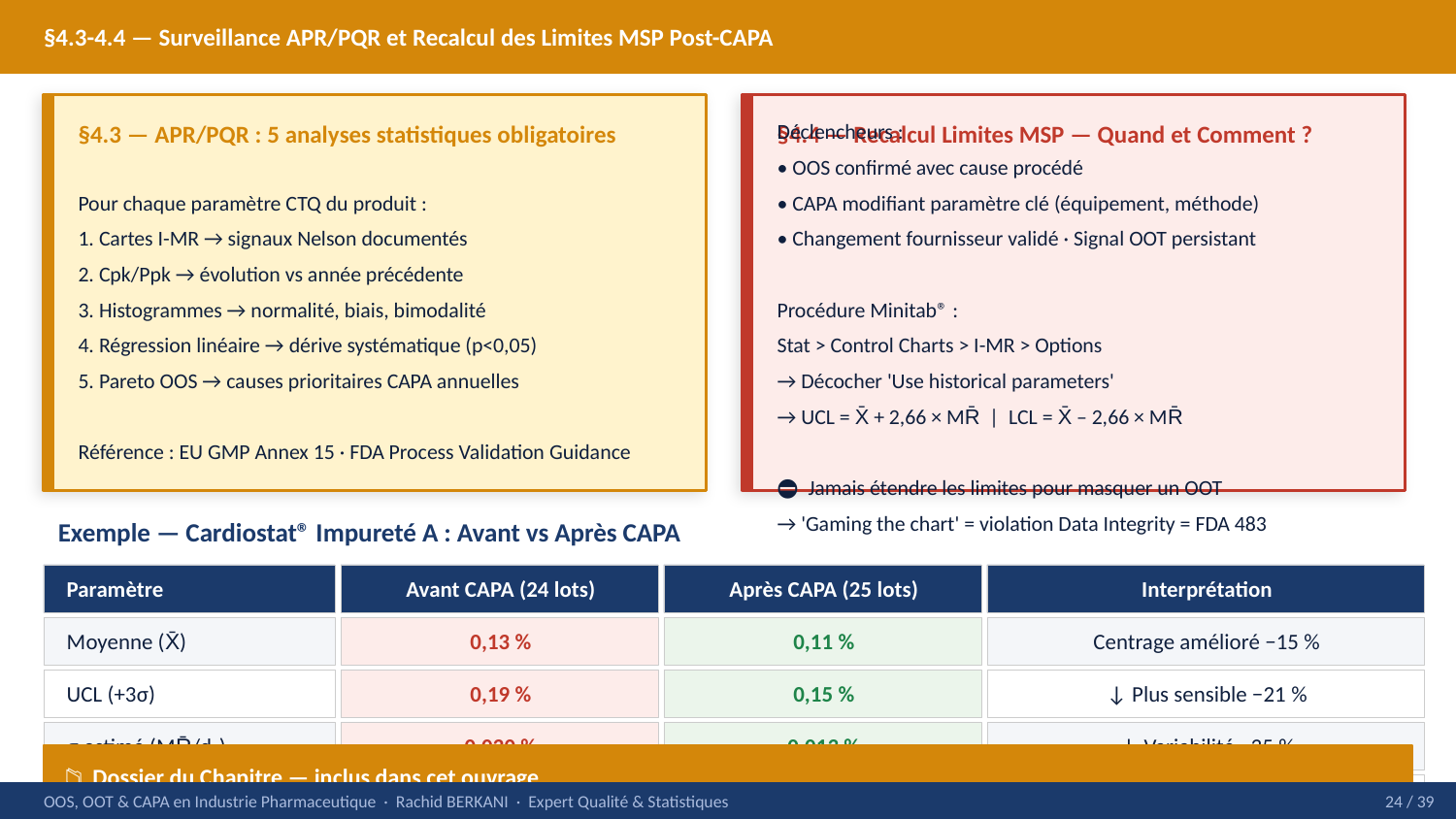

§4.3-4.4 — Surveillance APR/PQR et Recalcul des Limites MSP Post-CAPA

§4.3 — APR/PQR : 5 analyses statistiques obligatoires
§4.4 — Recalcul Limites MSP — Quand et Comment ?
Pour chaque paramètre CTQ du produit :
1. Cartes I-MR → signaux Nelson documentés
2. Cpk/Ppk → évolution vs année précédente
3. Histogrammes → normalité, biais, bimodalité
4. Régression linéaire → dérive systématique (p<0,05)
5. Pareto OOS → causes prioritaires CAPA annuelles

Référence : EU GMP Annex 15 · FDA Process Validation Guidance
Déclencheurs :
• OOS confirmé avec cause procédé
• CAPA modifiant paramètre clé (équipement, méthode)
• Changement fournisseur validé · Signal OOT persistant

Procédure Minitab® :
Stat > Control Charts > I-MR > Options
→ Décocher 'Use historical parameters'
→ UCL = X̄ + 2,66 × MR̄  |  LCL = X̄ – 2,66 × MR̄

⛔  Jamais étendre les limites pour masquer un OOT
→ 'Gaming the chart' = violation Data Integrity = FDA 483
Exemple — Cardiostat® Impureté A : Avant vs Après CAPA

Paramètre

Avant CAPA (24 lots)

Après CAPA (25 lots)

Interprétation

Moyenne (X̄)

0,13 %

0,11 %

Centrage amélioré −15 %

UCL (+3σ)

0,19 %

0,15 %

↓ Plus sensible −21 %

σ estimé (MR̄/d₂)

0,020 %

0,013 %

↓ Variabilité −35 %

📁  Dossier du Chapitre — inclus dans cet ouvrage

Ppk

0,82 ❌

1,54 ✓

Critère ≥ 1,33 atteint

OOS, OOT & CAPA en Industrie Pharmaceutique  ·  Rachid BERKANI  ·  Expert Qualité & Statistiques
24 / 39

📊 APR statistique annuelle (Excel 5 onglets)
📋 Template recalcul MSP (Word)
✅ Checklist APR avant approbation QP
📄 Procédure recalcul limites MSP